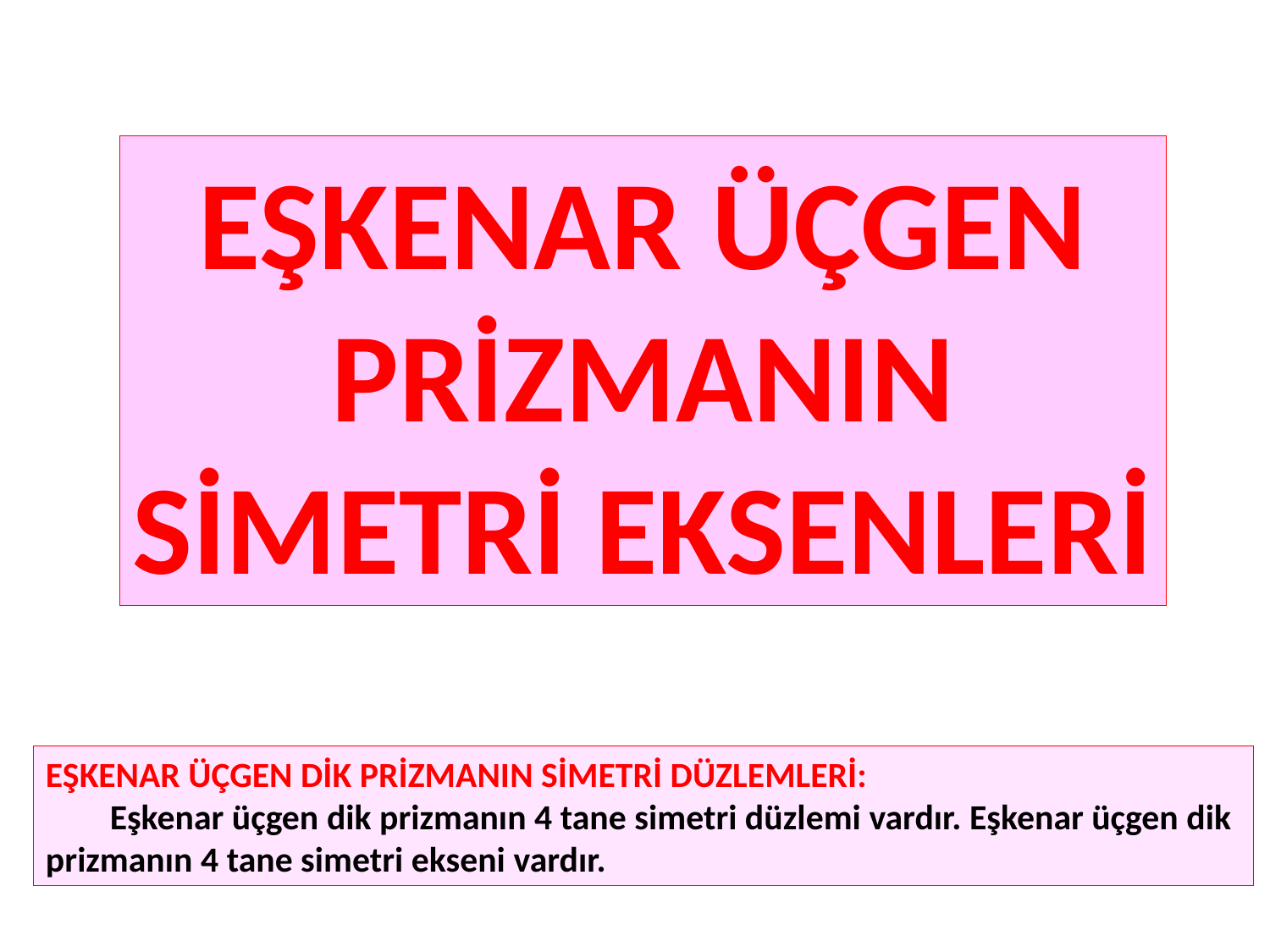

EŞKENAR ÜÇGEN
 PRİZMANIN
SİMETRİ EKSENLERİ
EŞKENAR ÜÇGEN DİK PRİZMANIN SİMETRİ DÜZLEMLERİ:
        Eşkenar üçgen dik prizmanın 4 tane simetri düzlemi vardır. Eşkenar üçgen dik prizmanın 4 tane simetri ekseni vardır.